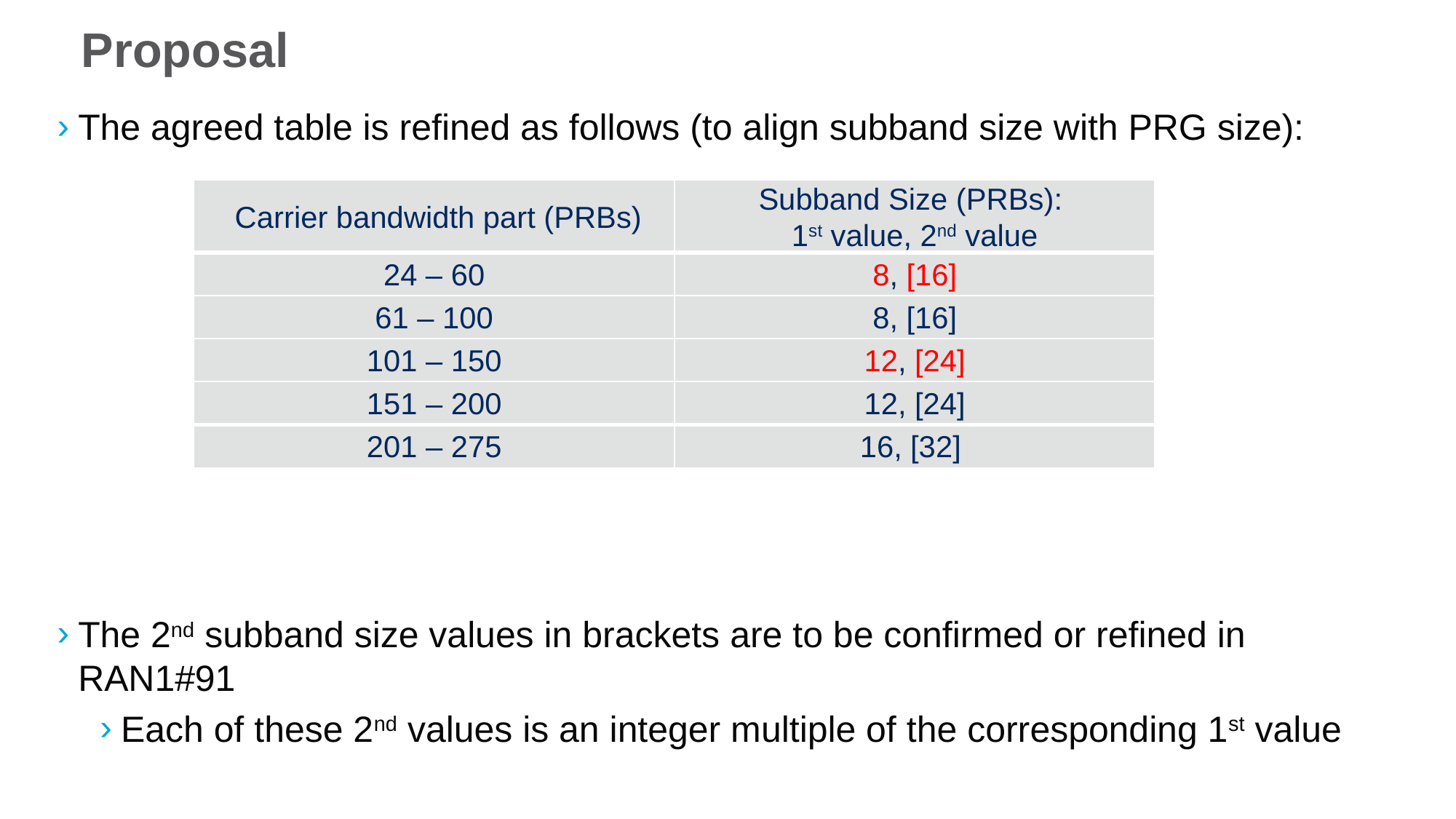

# Proposal
The agreed table is refined as follows (to align subband size with PRG size):

The 2nd subband size values in brackets are to be confirmed or refined in RAN1#91
Each of these 2nd values is an integer multiple of the corresponding 1st value
| Carrier bandwidth part (PRBs) | Subband Size (PRBs): 1st value, 2nd value |
| --- | --- |
| 24 – 60 | 8, [16] |
| 61 – 100 | 8, [16] |
| 101 – 150 | 12, [24] |
| 151 – 200 | 12, [24] |
| 201 – 275 | 16, [32] |